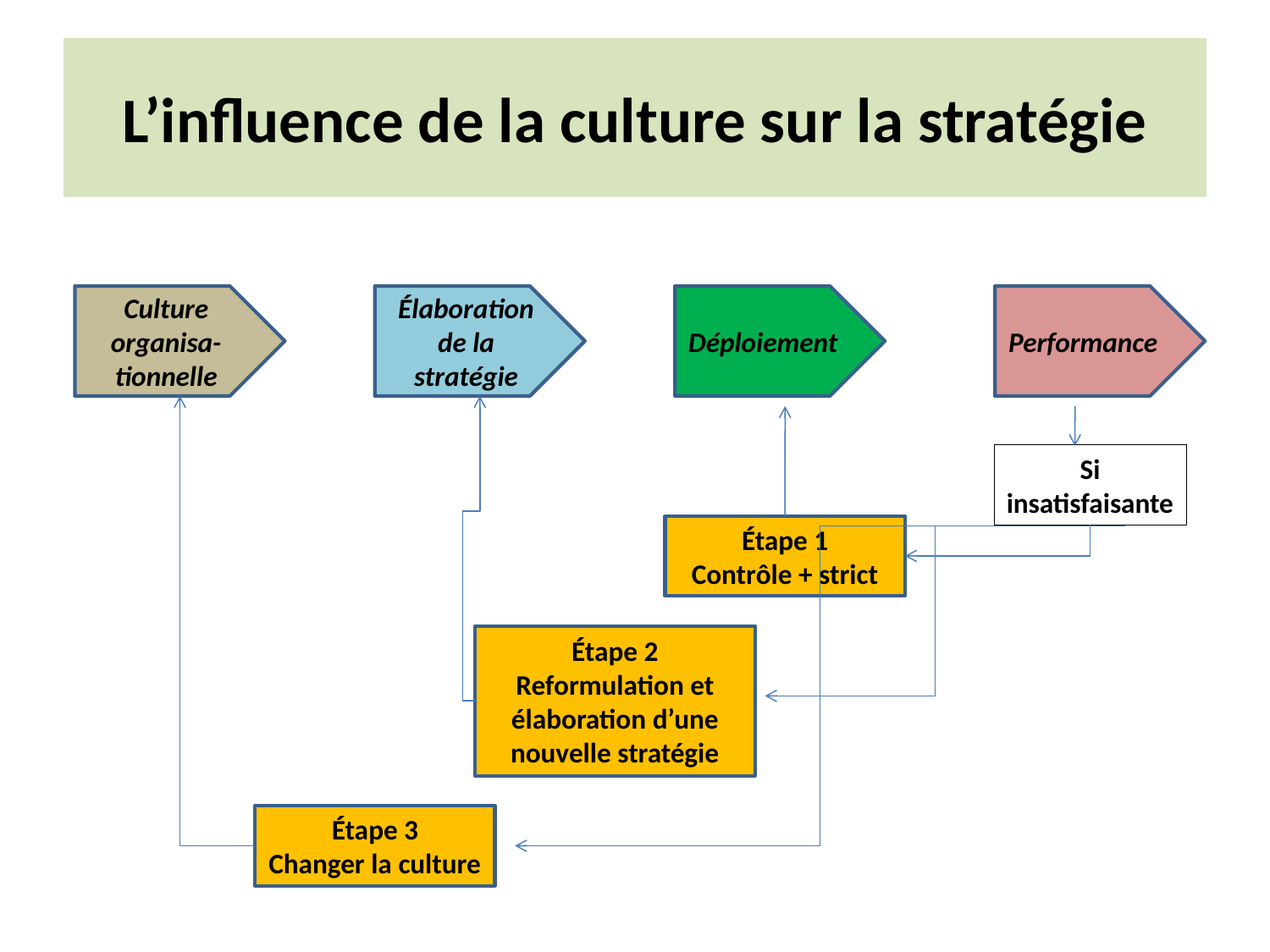

# L’influence de la culture sur la stratégie
Culture organisa-tionnelle
Élaboration de la stratégie
Déploiement
Performance
Si
insatisfaisante
Étape 1
Contrôle + strict
Étape 2
Reformulation et élaboration d’une nouvelle stratégie
Étape 3
Changer la culture